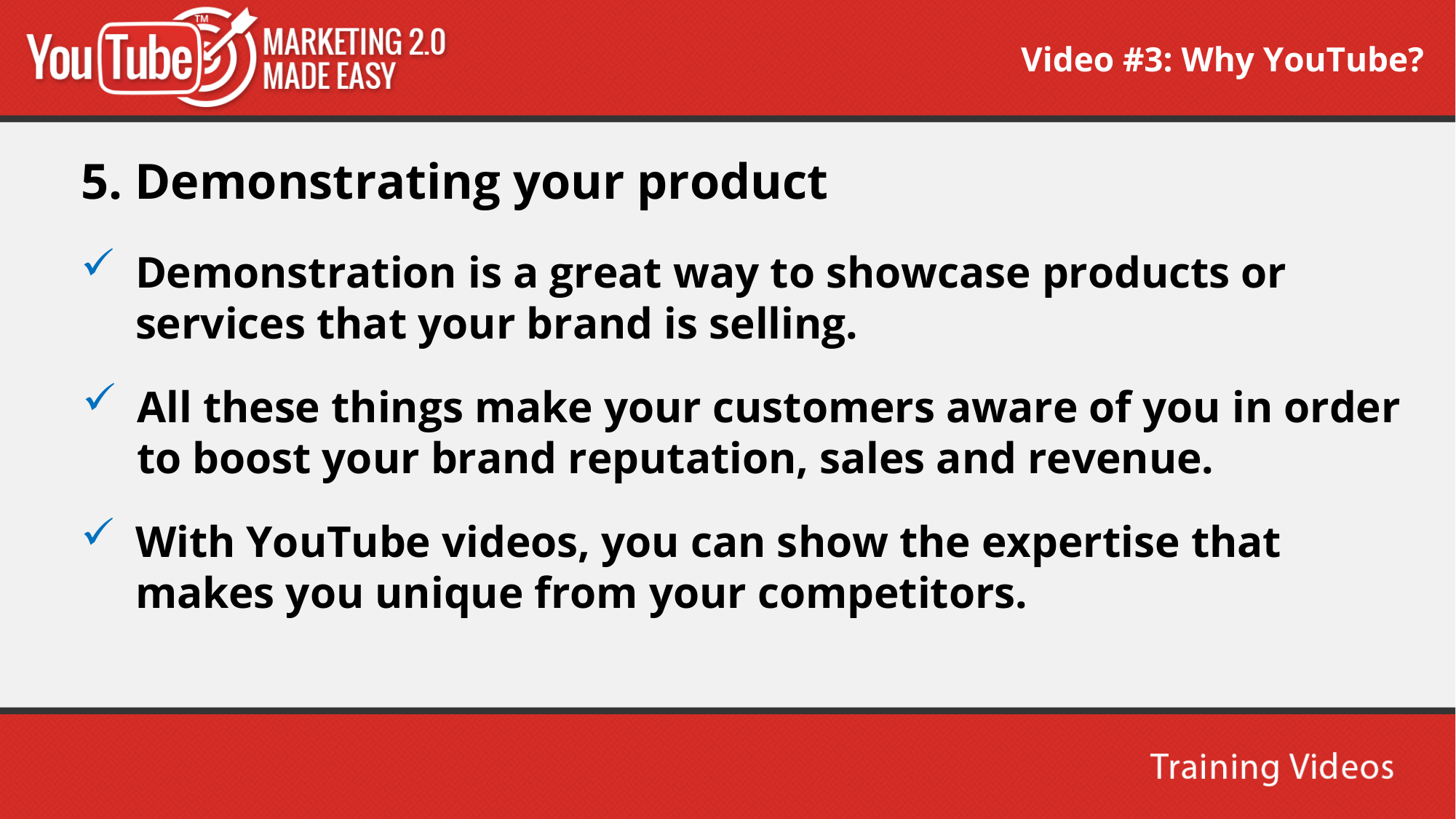

Video #3: Why YouTube?
5. Demonstrating your product
Demonstration is a great way to showcase products or services that your brand is selling.
All these things make your customers aware of you in order to boost your brand reputation, sales and revenue.
With YouTube videos, you can show the expertise that makes you unique from your competitors.